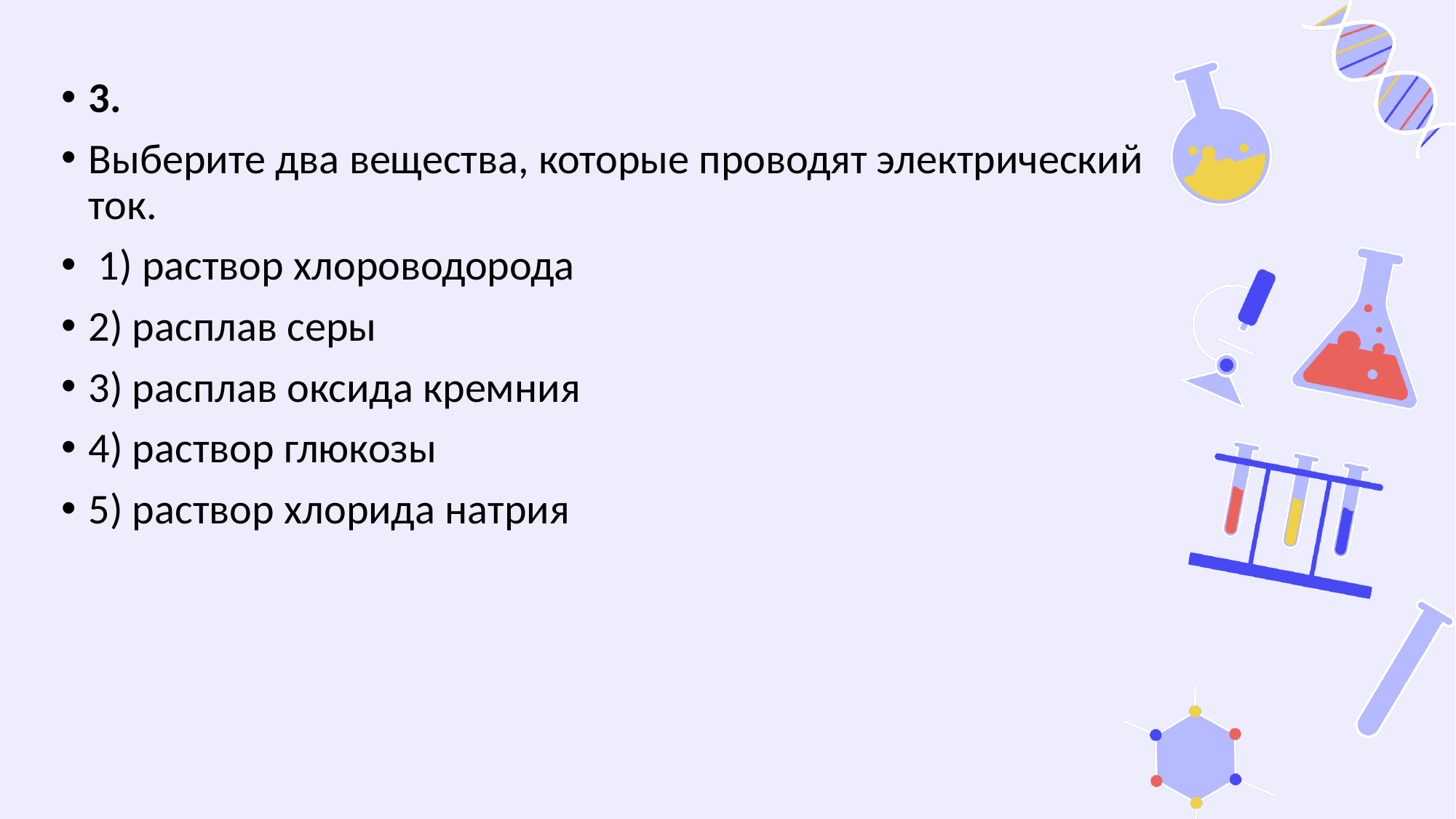

3.
Выберите два вещества, которые проводят электрический ток.
 1) раствор хлороводорода
2) расплав серы
3) расплав оксида кремния
4) раствор глюкозы
5) раствор хлорида натрия